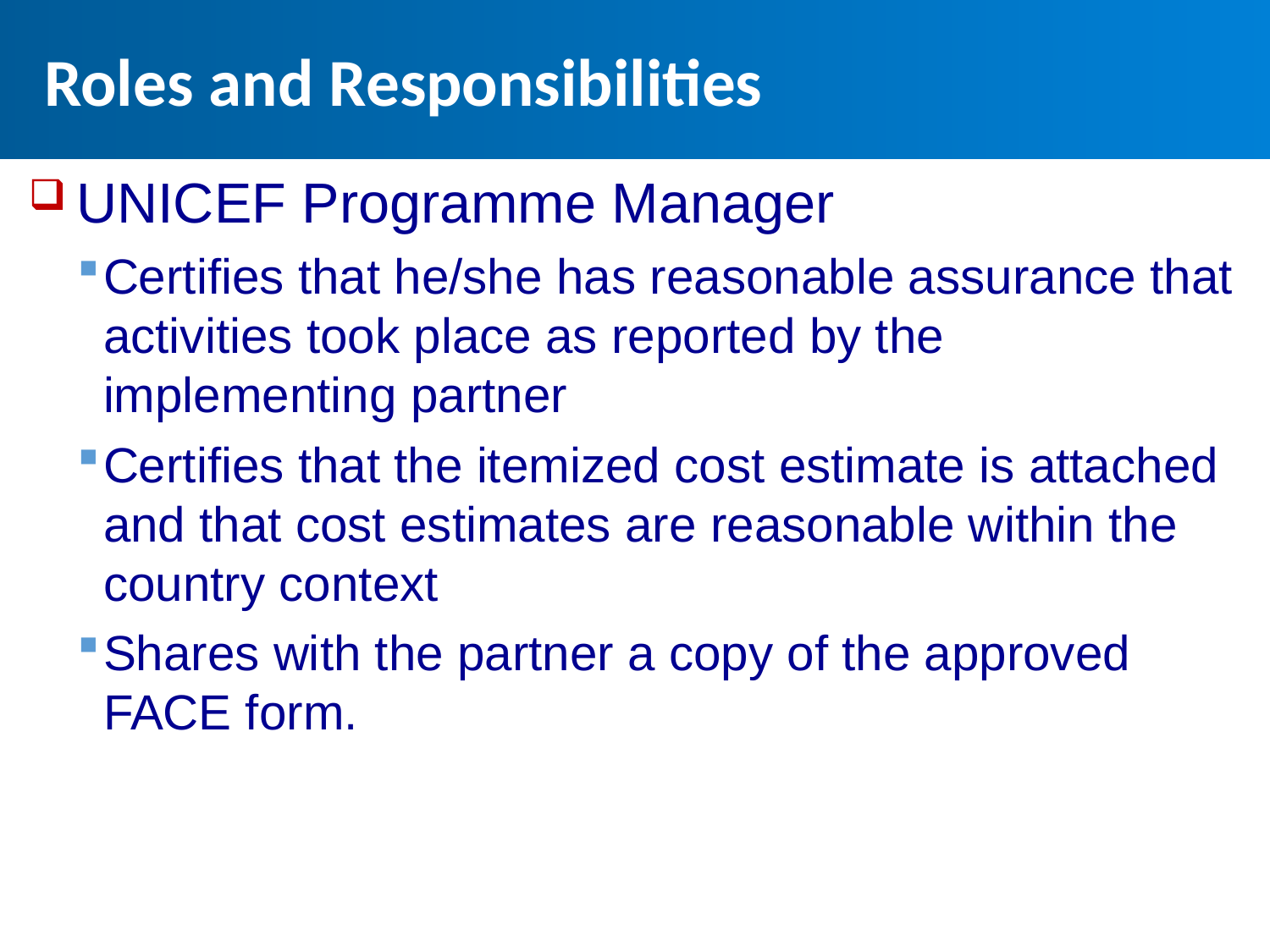

# Roles and Responsibilities
UNICEF Programme Manager
Certifies that he/she has reasonable assurance that activities took place as reported by the implementing partner
Certifies that the itemized cost estimate is attached and that cost estimates are reasonable within the country context
Shares with the partner a copy of the approved FACE form.